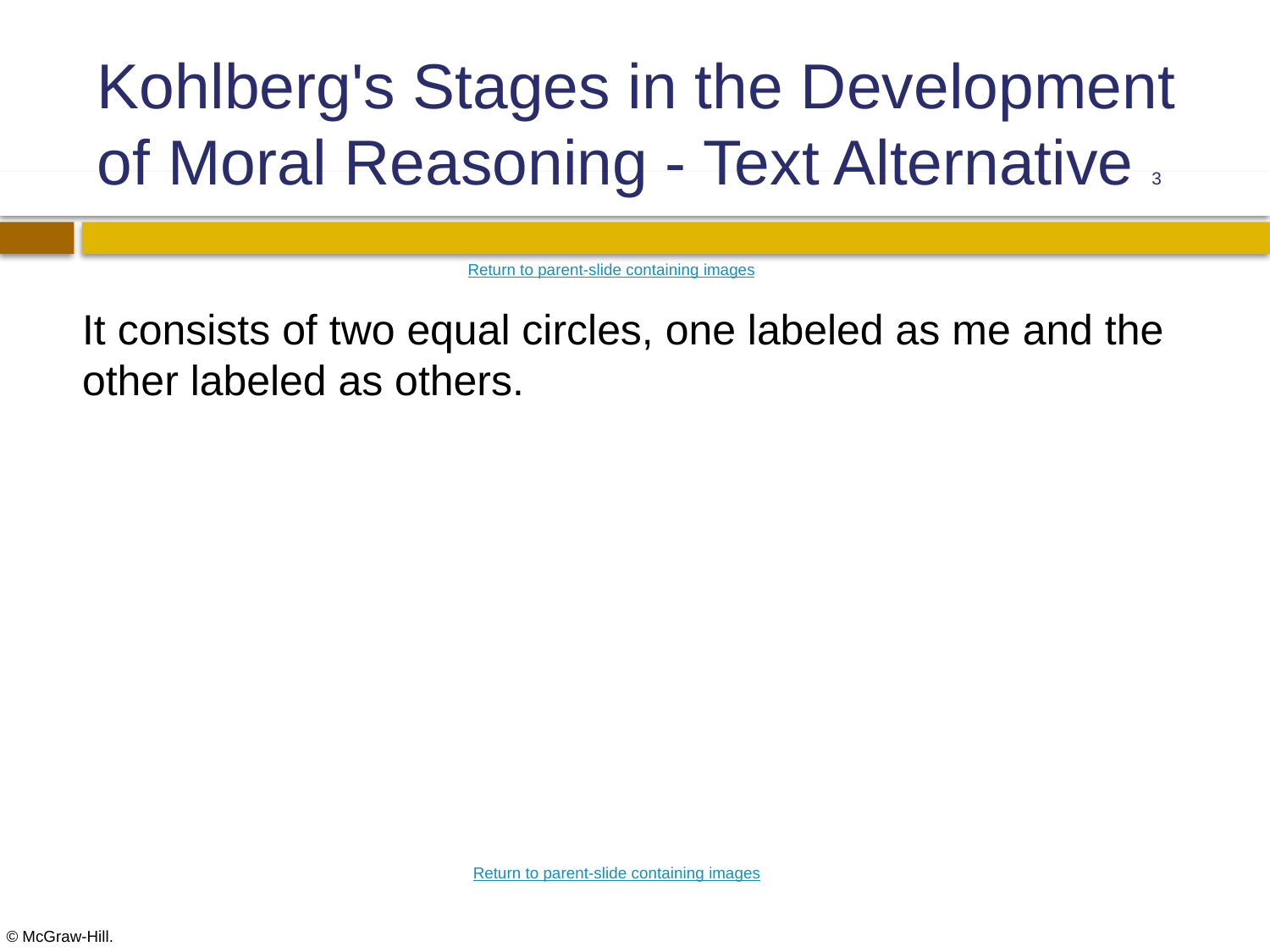

# Kohlberg's Stages in the Development of Moral Reasoning - Text Alternative 3
Return to parent-slide containing images
It consists of two equal circles, one labeled as me and the other labeled as others.
Return to parent-slide containing images